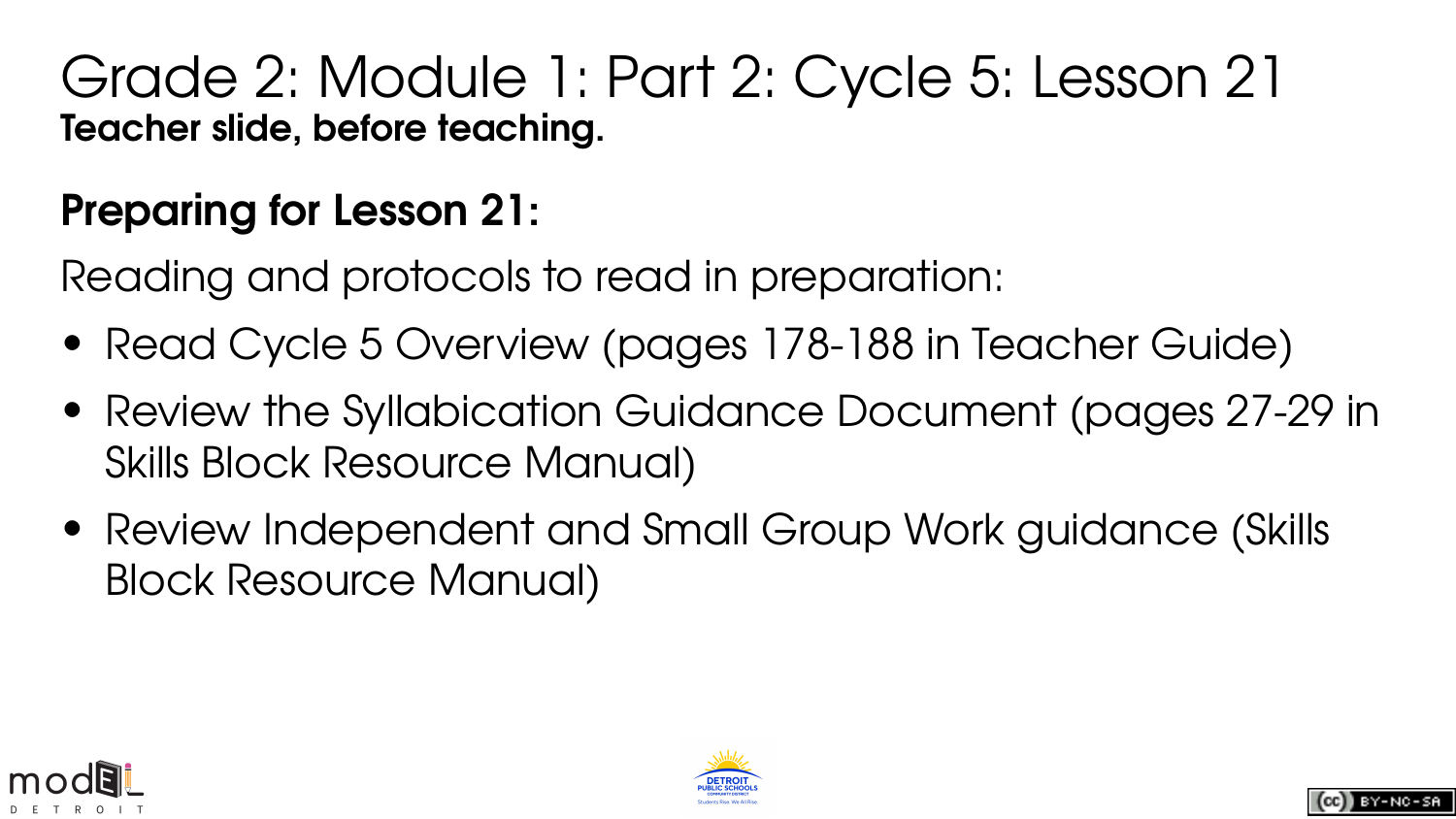

# Grade 2: Module 1: Part 2: Cycle 5: Lesson 21
Teacher slide, before teaching.
Preparing for Lesson 21:
Reading and protocols to read in preparation:
Read Cycle 5 Overview (pages 178-188 in Teacher Guide)
Review the Syllabication Guidance Document (pages 27-29 in Skills Block Resource Manual)
Review Independent and Small Group Work guidance (Skills Block Resource Manual)